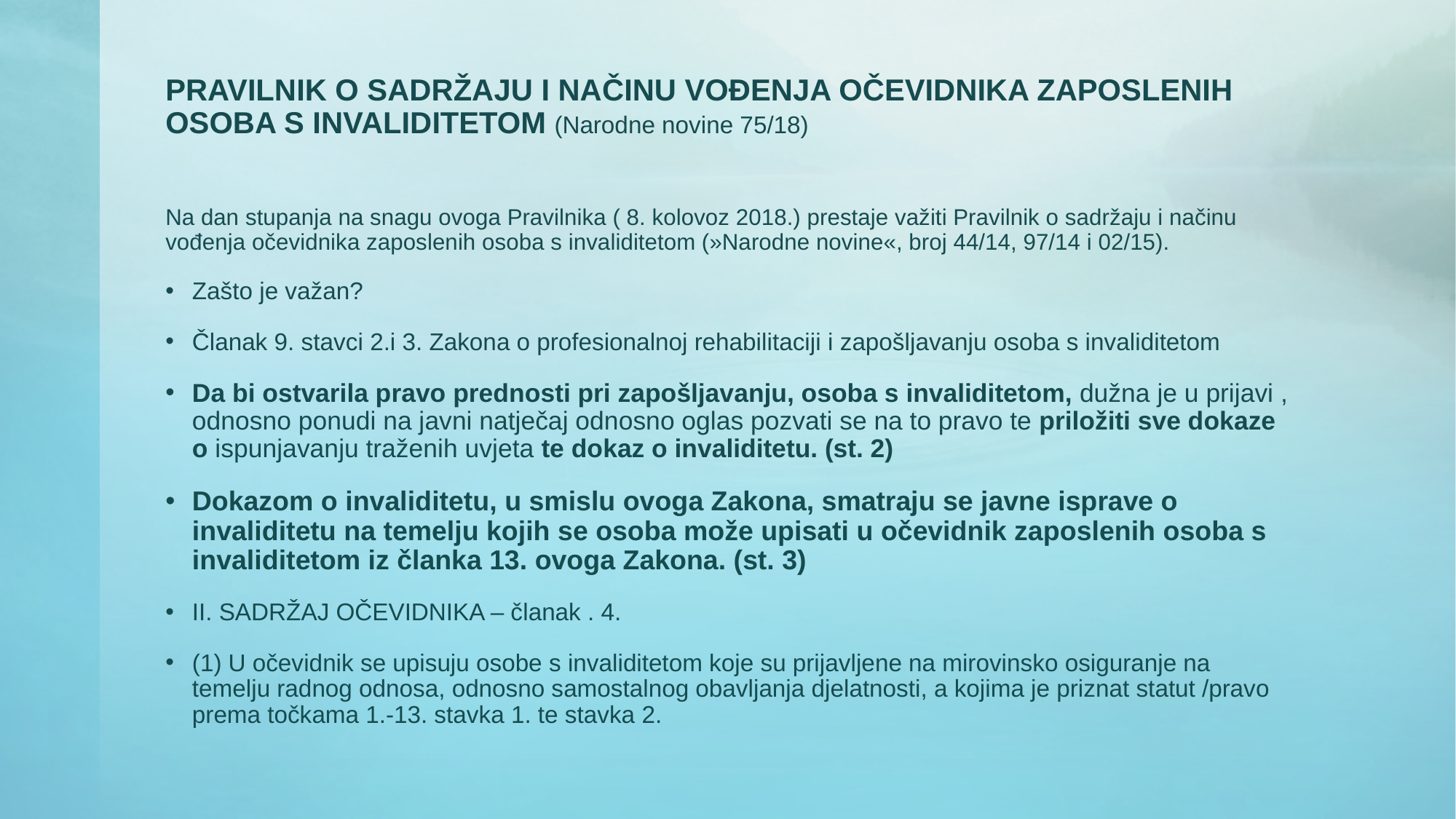

# PRAVILNIK O SADRŽAJU I NAČINU VOĐENJA OČEVIDNIKA ZAPOSLENIH OSOBA S INVALIDITETOM (Narodne novine 75/18)
Na dan stupanja na snagu ovoga Pravilnika ( 8. kolovoz 2018.) prestaje važiti Pravilnik o sadržaju i načinu vođenja očevidnika zaposlenih osoba s invaliditetom (»Narodne novine«, broj 44/14, 97/14 i 02/15).
Zašto je važan?
Članak 9. stavci 2.i 3. Zakona o profesionalnoj rehabilitaciji i zapošljavanju osoba s invaliditetom
Da bi ostvarila pravo prednosti pri zapošljavanju, osoba s invaliditetom, dužna je u prijavi , odnosno ponudi na javni natječaj odnosno oglas pozvati se na to pravo te priložiti sve dokaze o ispunjavanju traženih uvjeta te dokaz o invaliditetu. (st. 2)
Dokazom o invaliditetu, u smislu ovoga Zakona, smatraju se javne isprave o invaliditetu na temelju kojih se osoba može upisati u očevidnik zaposlenih osoba s invaliditetom iz članka 13. ovoga Zakona. (st. 3)
II. SADRŽAJ OČEVIDNIKA – članak . 4.
(1) U očevidnik se upisuju osobe s invaliditetom koje su prijavljene na mirovinsko osiguranje na temelju radnog odnosa, odnosno samostalnog obavljanja djelatnosti, a kojima je priznat statut /pravo prema točkama 1.-13. stavka 1. te stavka 2.